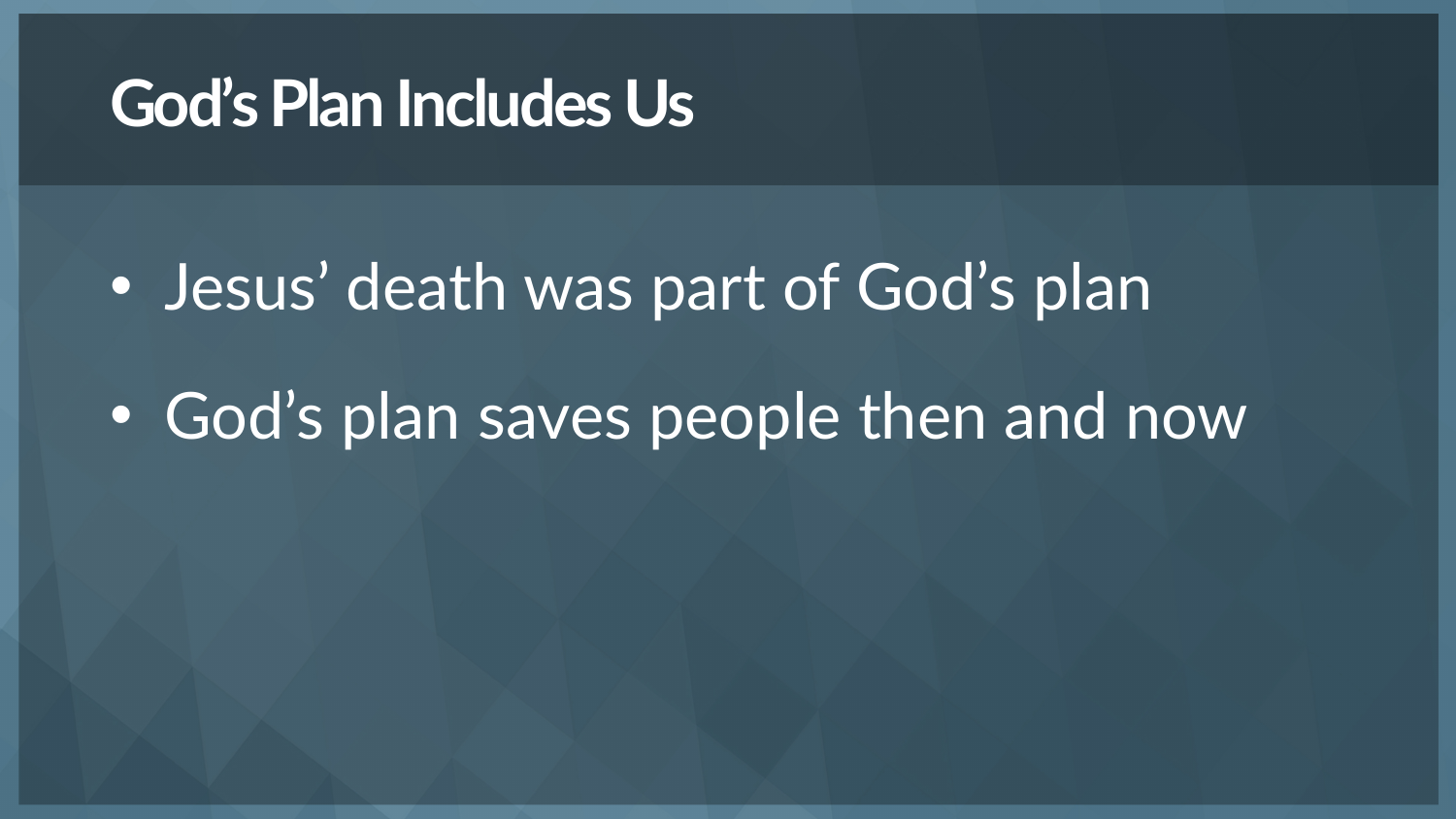

# God’s Plan Includes Us
Jesus’ death was part of God’s plan
God’s plan saves people then and now